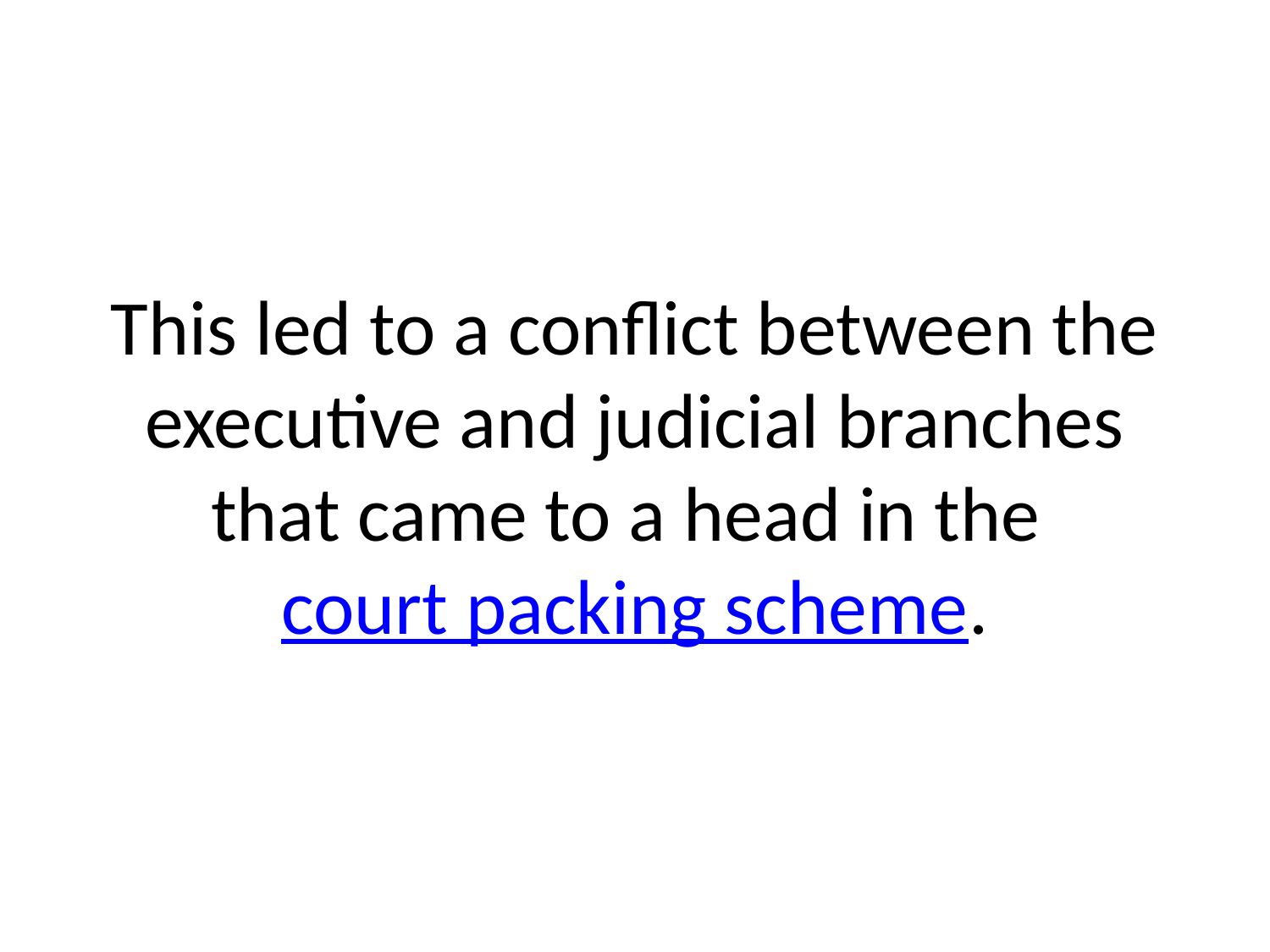

# This led to a conflict between the executive and judicial branches that came to a head in the court packing scheme.